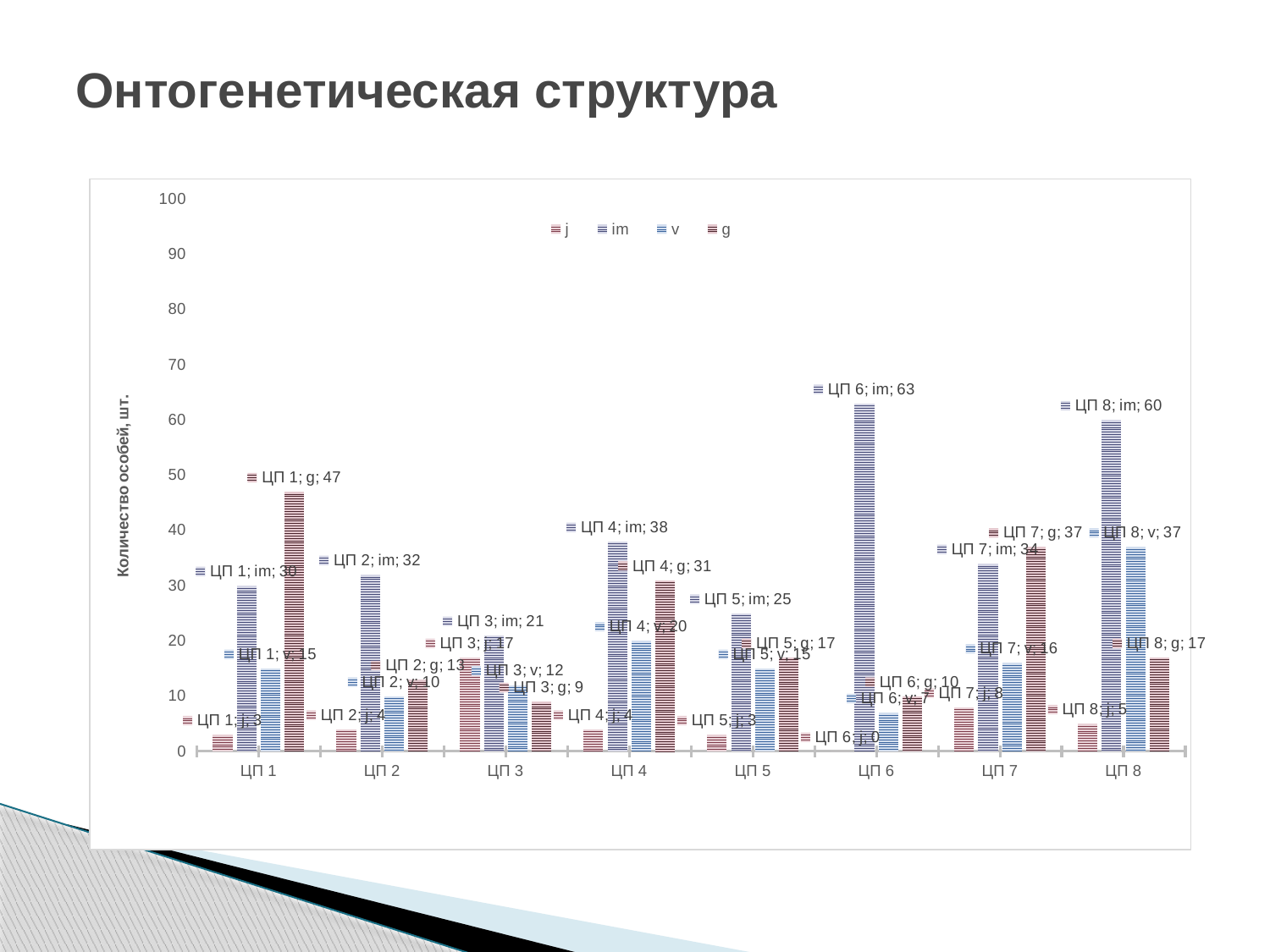

# Онтогенетическая структура

### Chart

| Category | j | im | v | g |
|---|---|---|---|---|
| ЦП 1 | 3.0 | 30.0 | 15.0 | 47.0 |
| ЦП 2 | 4.0 | 32.0 | 10.0 | 13.0 |
| ЦП 3 | 17.0 | 21.0 | 12.0 | 9.0 |
| ЦП 4 | 4.0 | 38.0 | 20.0 | 31.0 |
| ЦП 5 | 3.0 | 25.0 | 15.0 | 17.0 |
| ЦП 6 | 0.0 | 63.0 | 7.0 | 10.0 |
| ЦП 7 | 8.0 | 34.0 | 16.0 | 37.0 |
| ЦП 8 | 5.0 | 60.0 | 37.0 | 17.0 |